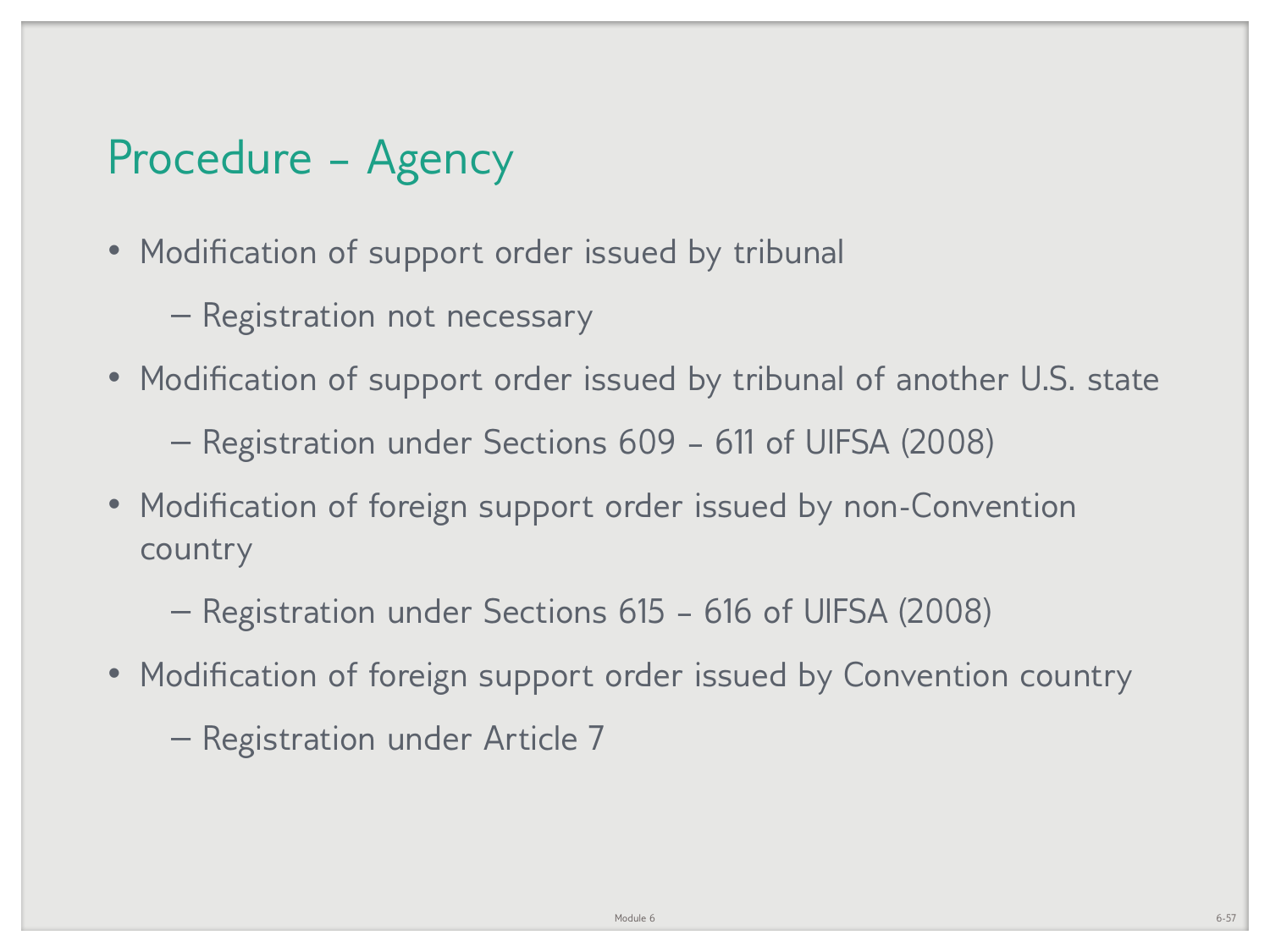

# Procedure – Agency
Modification of support order issued by tribunal
Registration not necessary
Modification of support order issued by tribunal of another U.S. state
Registration under Sections 609 – 611 of UIFSA (2008)
Modification of foreign support order issued by non-Convention country
Registration under Sections 615 – 616 of UIFSA (2008)
Modification of foreign support order issued by Convention country
Registration under Article 7

Module 6
6-57